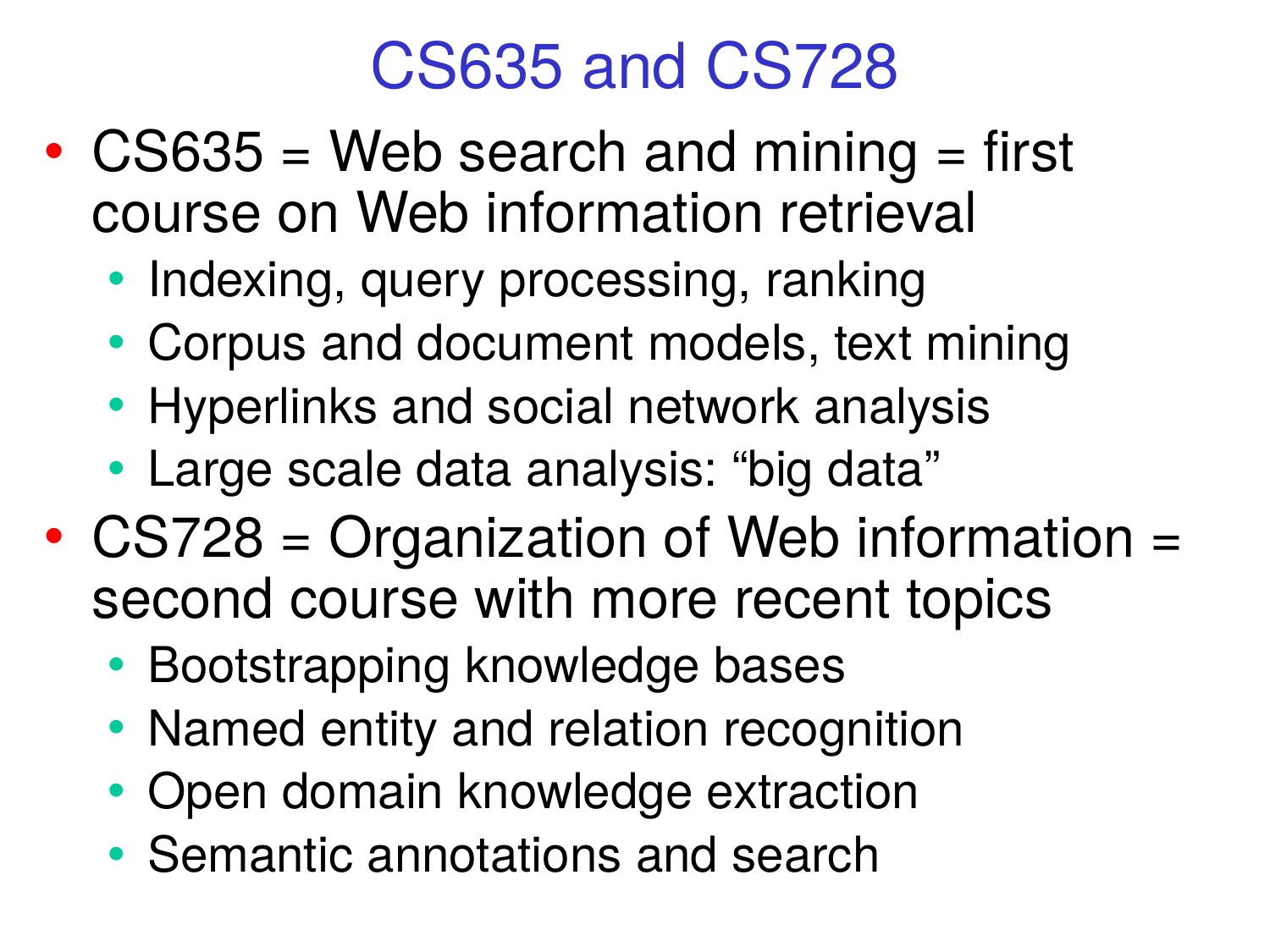

# CS635 and CS728
CS635 = Web search and mining = first course on Web information retrieval
Indexing, query processing, ranking
Corpus and document models, text mining
Hyperlinks and social network analysis
Large scale data analysis: “big data”
CS728 = Organization of Web information = second course with more recent topics
Bootstrapping knowledge bases
Named entity and relation recognition
Open domain knowledge extraction
Semantic annotations and search